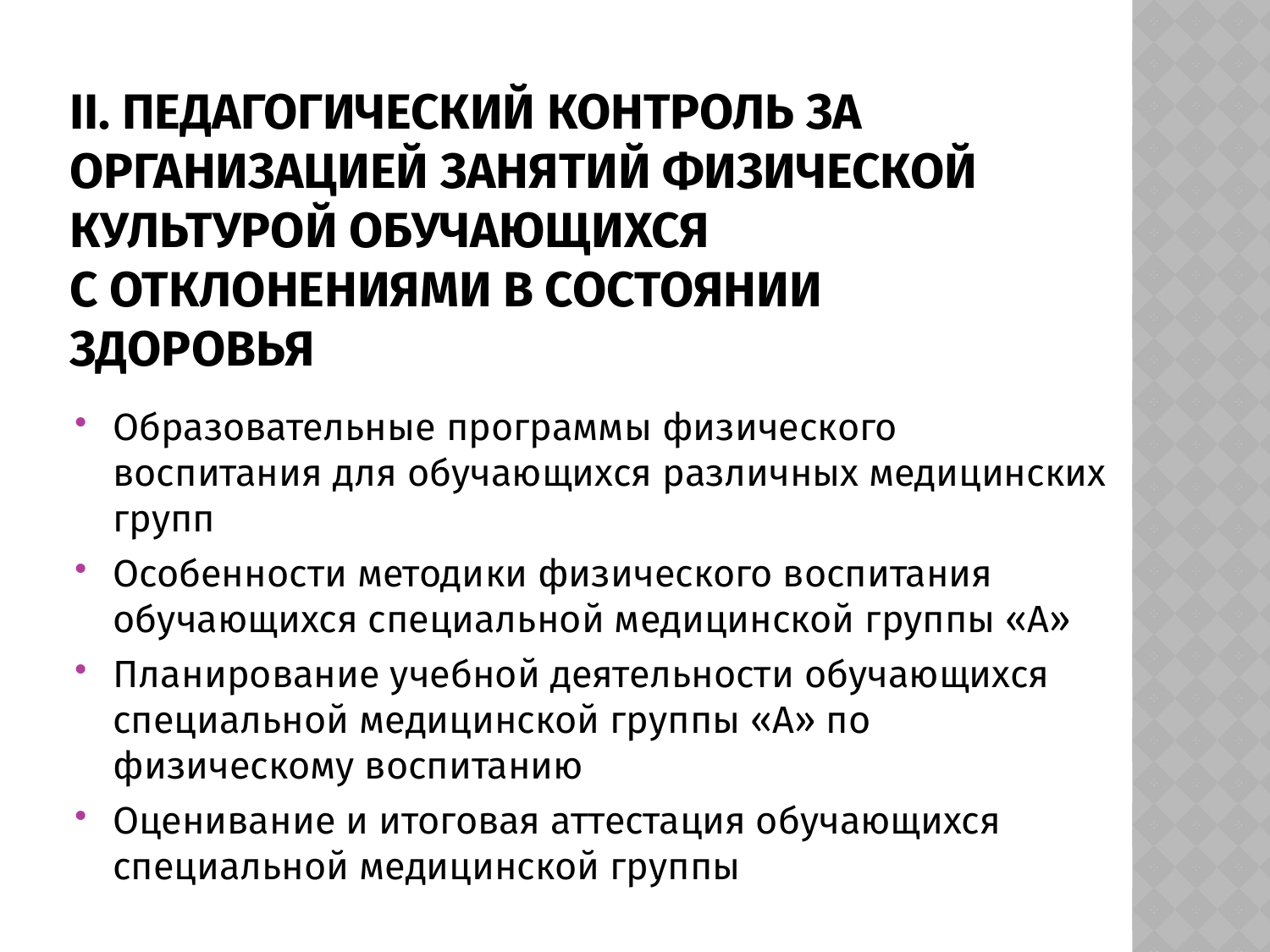

# II. ПЕДАГОГИЧЕСКИЙ КОНТРОЛЬ ЗА ОРГАНИЗАЦИЕЙ ЗАНЯТИЙ ФИЗИЧЕСКОЙ КУЛЬТУРОЙ ОБУЧАЮЩИХСЯ С ОТКЛОНЕНИЯМИ В СОСТОЯНИИ ЗДОРОВЬЯ
Образовательные программы физического воспитания для обучающихся различных медицинских групп
Особенности методики физического воспитания обучающихся специальной медицинской группы «А»
Планирование учебной деятельности обучающихся специальной медицинской группы «А» по физическому воспитанию
Оценивание и итоговая аттестация обучающихся специальной медицинской группы